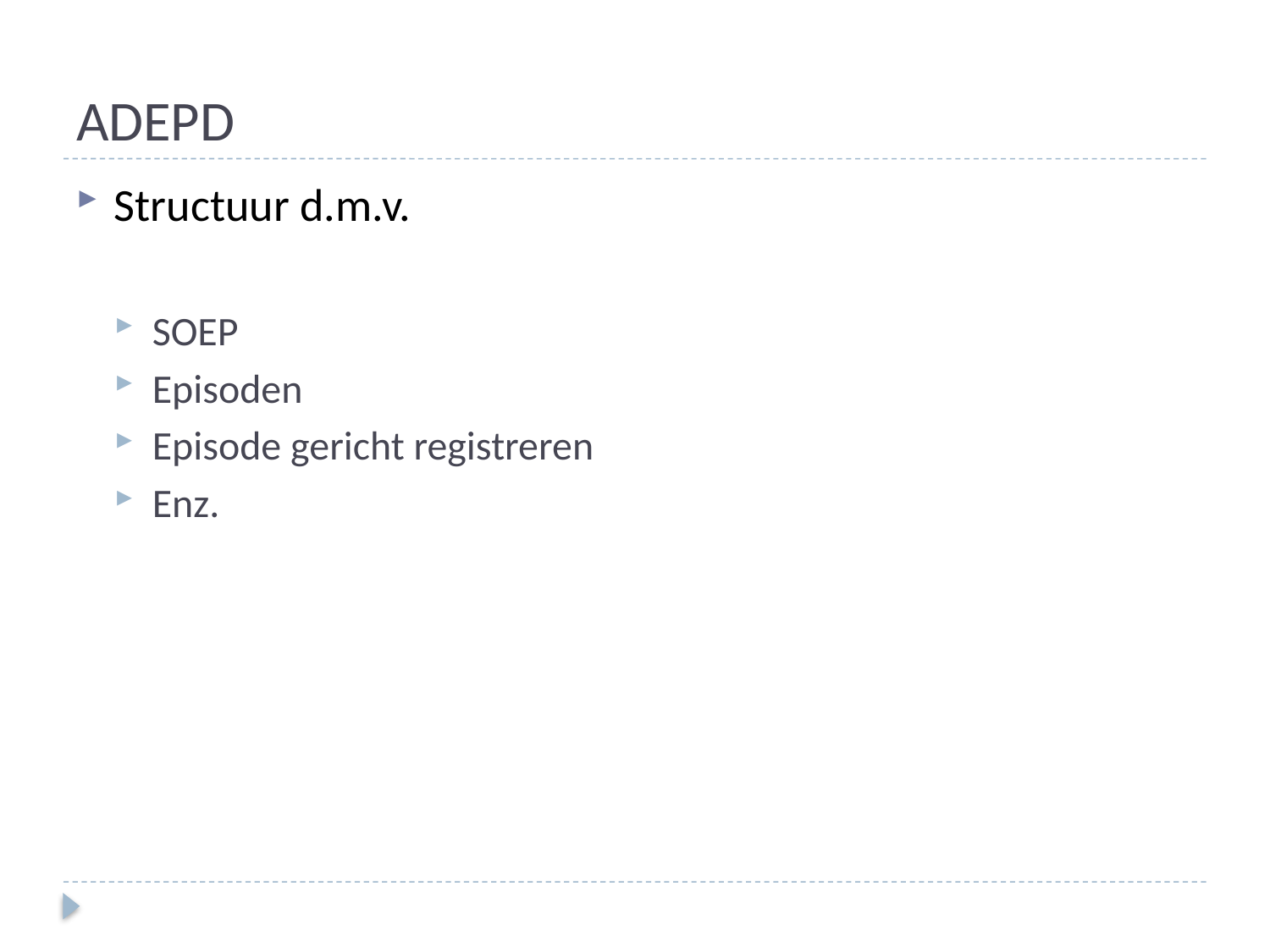

# ADEPD
Structuur d.m.v.

SOEP
Episoden
Episode gericht registreren
Enz.